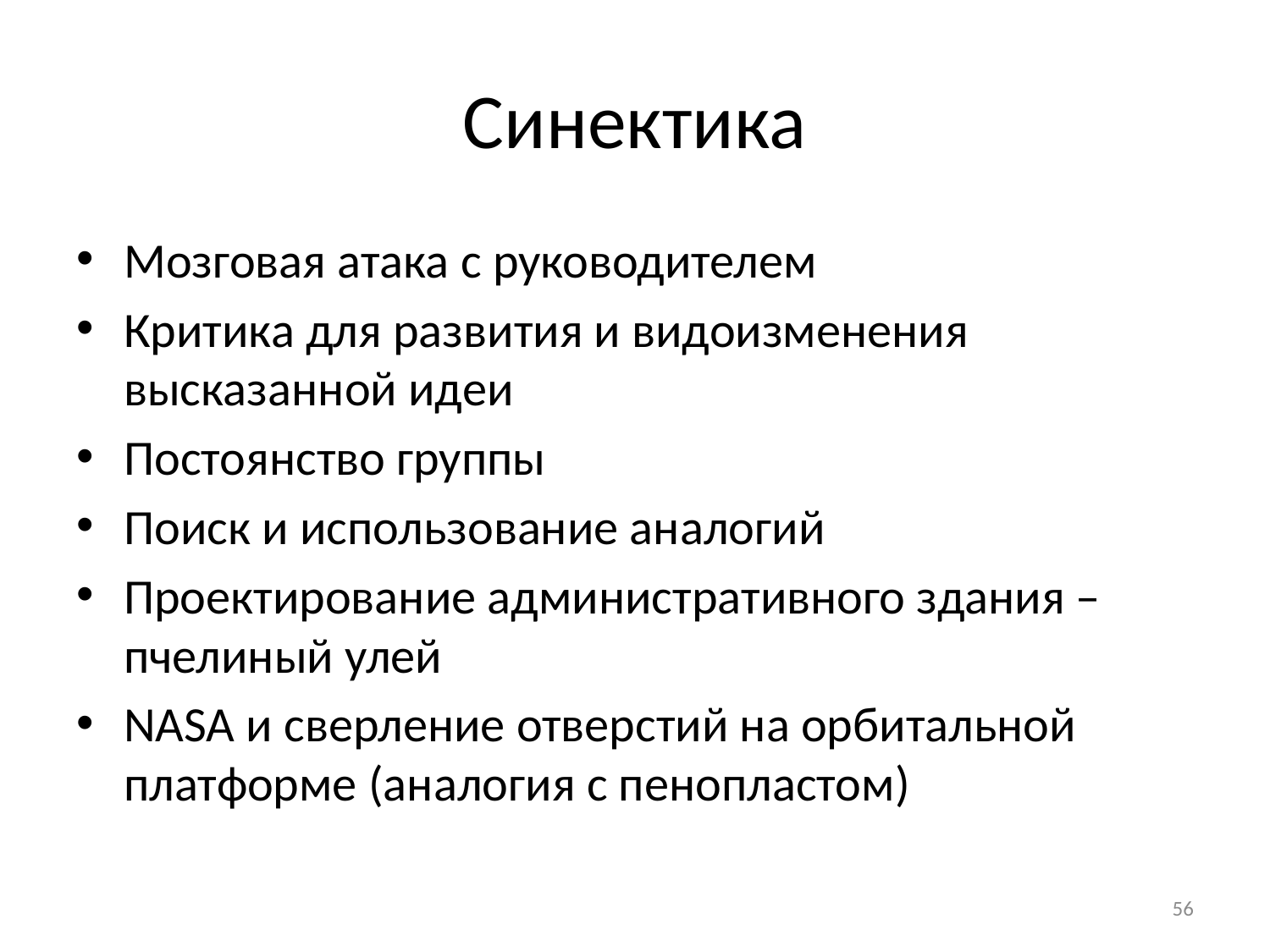

# Синектика
Мозговая атака с руководителем
Критика для развития и видоизменения высказанной идеи
Постоянство группы
Поиск и использование аналогий
Проектирование административного здания – пчелиный улей
NASA и сверление отверстий на орбитальной платформе (аналогия с пенопластом)
56